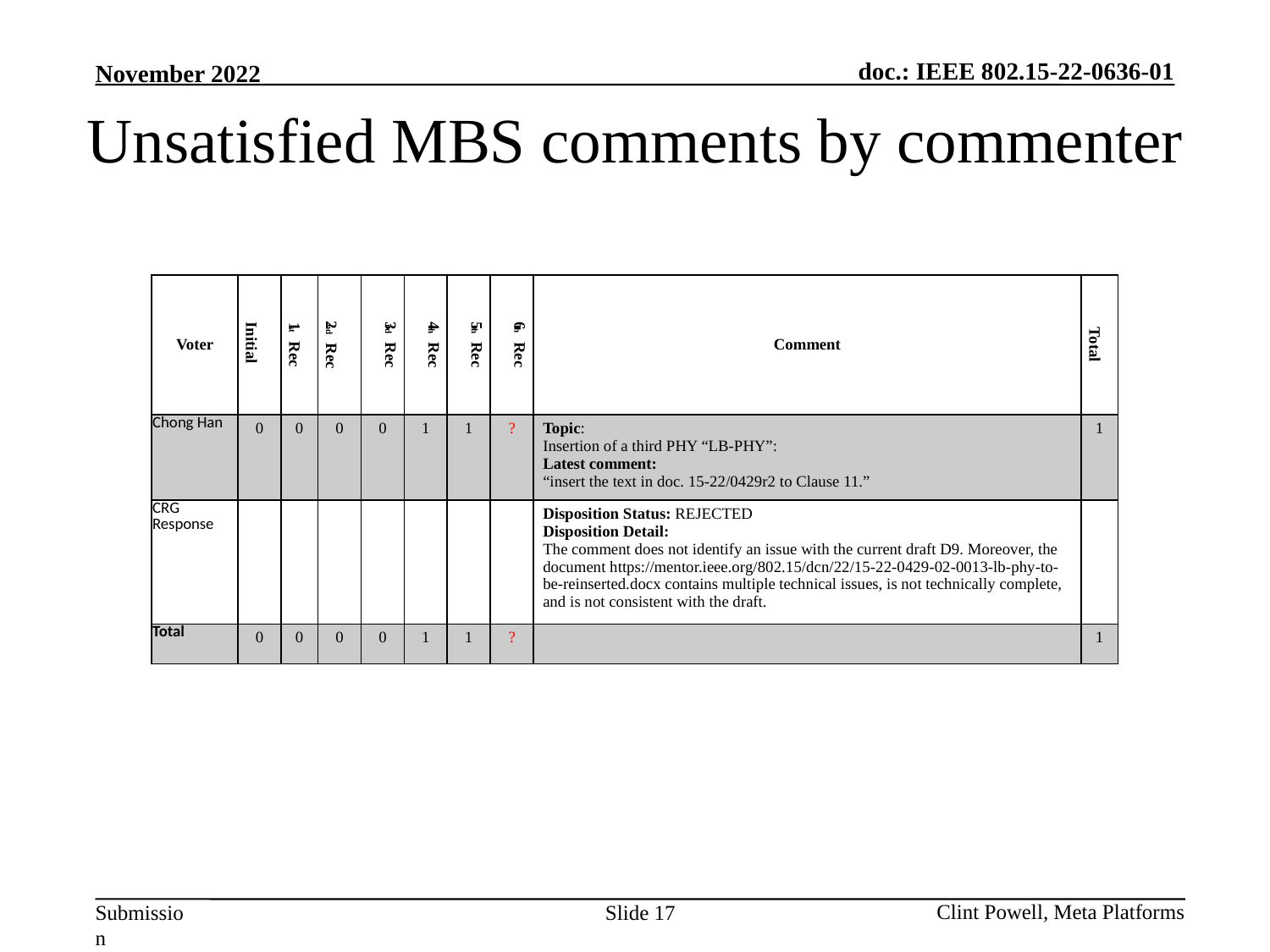

Unsatisfied MBS comments by commenter
| Voter | Initial | 1st Rec | 2nd Rec | 3rd Rec | 4th Rec | 5th Rec | 6th Rec | Comment | Total |
| --- | --- | --- | --- | --- | --- | --- | --- | --- | --- |
| Chong Han | 0 | 0 | 0 | 0 | 1 | 1 | ? | Topic: Insertion of a third PHY “LB-PHY”: Latest comment: “insert the text in doc. 15-22/0429r2 to Clause 11.” | 1 |
| CRG Response |  |  |  |  |  |  |  | Disposition Status: REJECTED Disposition Detail: The comment does not identify an issue with the current draft D9. Moreover, the document https://mentor.ieee.org/802.15/dcn/22/15-22-0429-02-0013-lb-phy-to-be-reinserted.docx contains multiple technical issues, is not technically complete, and is not consistent with the draft. |  |
| Total | 0 | 0 | 0 | 0 | 1 | 1 | ? |  | 1 |
Slide 17